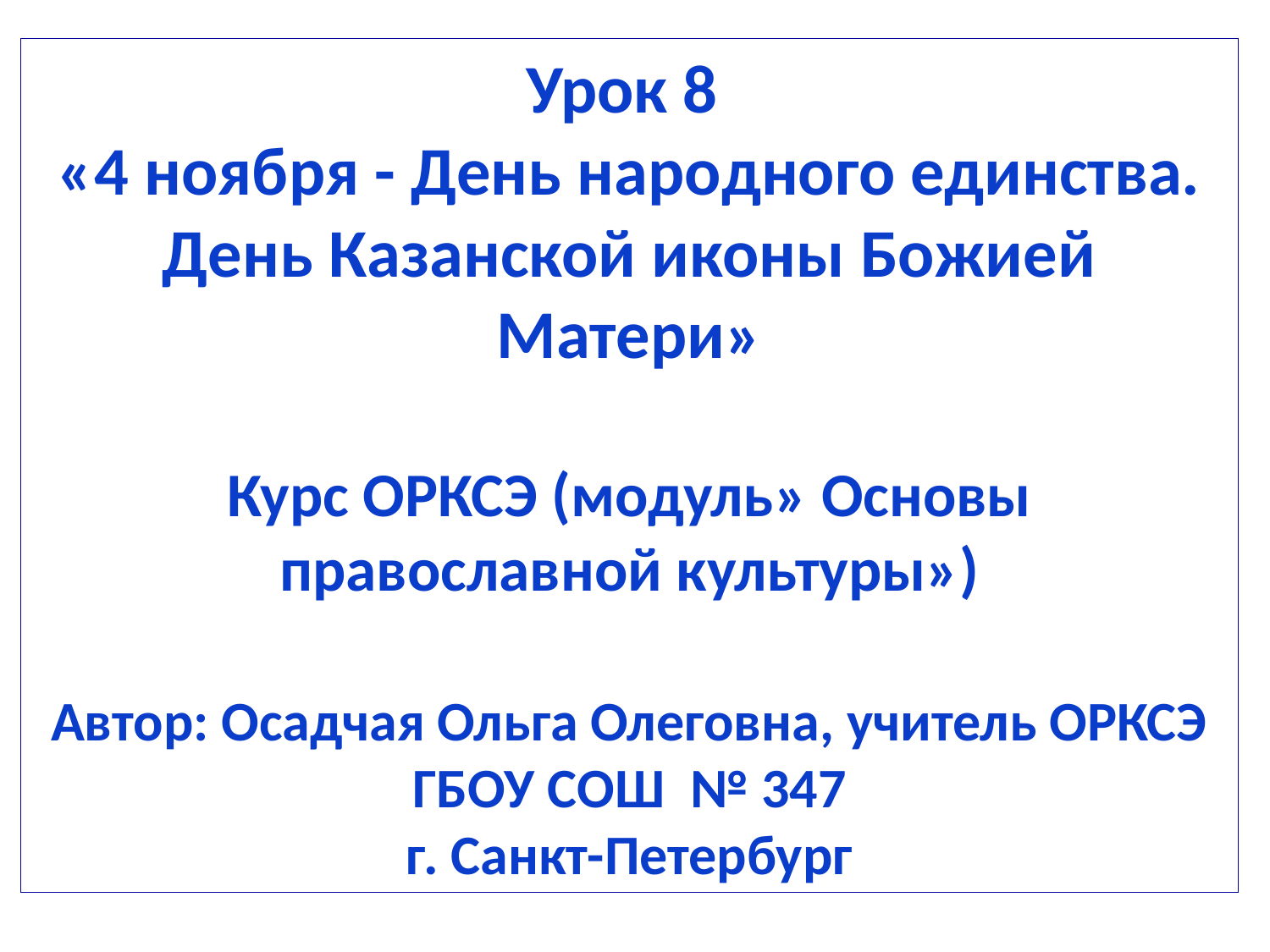

# Урок 8 «4 ноября - День народного единства. День Казанской иконы Божией Матери» Курс ОРКСЭ (модуль» Основы православной культуры») Автор: Осадчая Ольга Олеговна, учитель ОРКСЭ ГБОУ СОШ  № 347 г. Санкт-Петербург